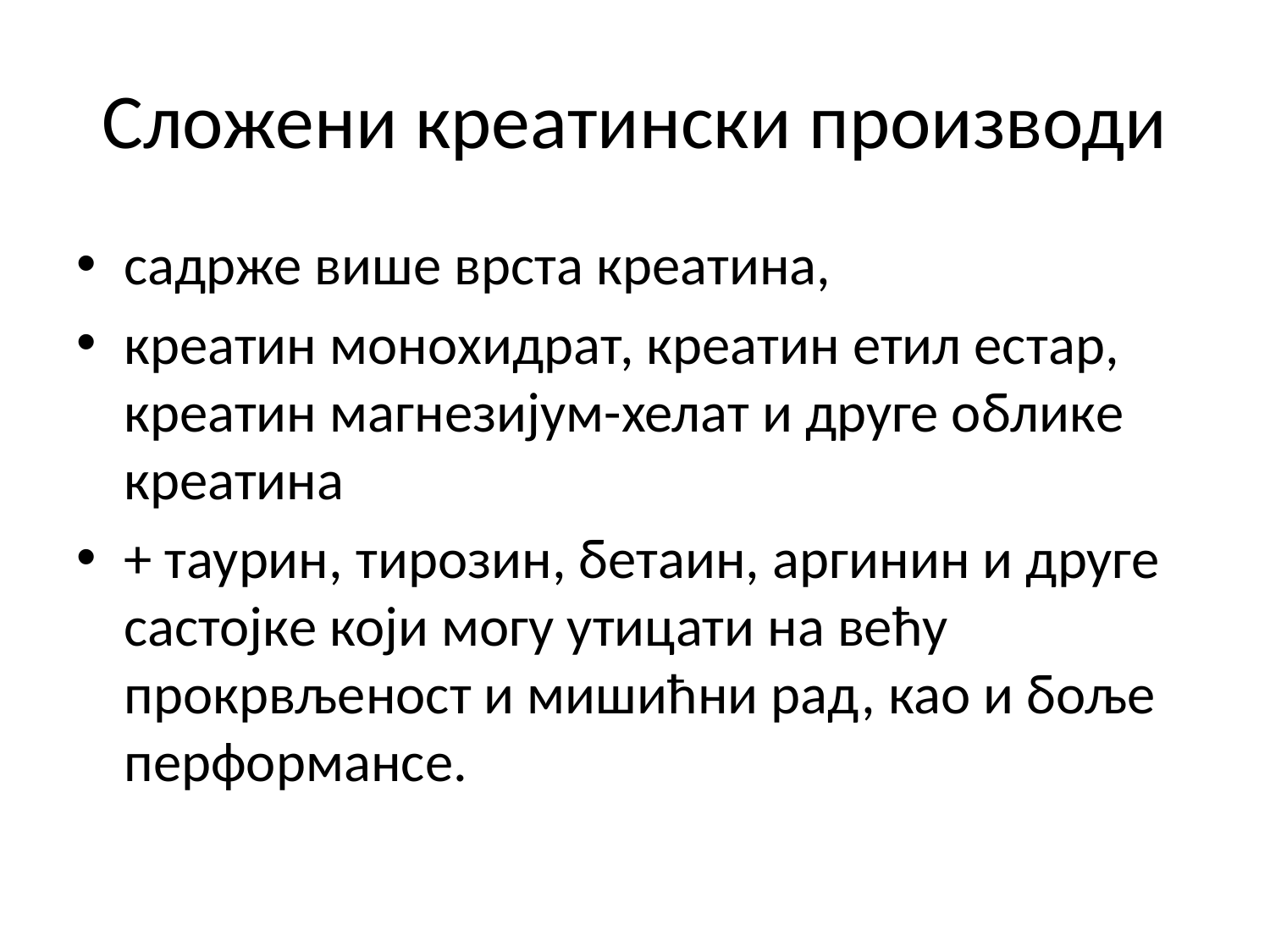

# Сложени креатински производи
садрже више врста креатина,
креатин монохидрат, креатин етил естар, креатин магнезијум-хелат и друге облике креатина
+ таурин, тирозин, бетаин, аргинин и друге састојке који могу утицати на већу прокрвљеност и мишићни рад, као и боље перформансе.